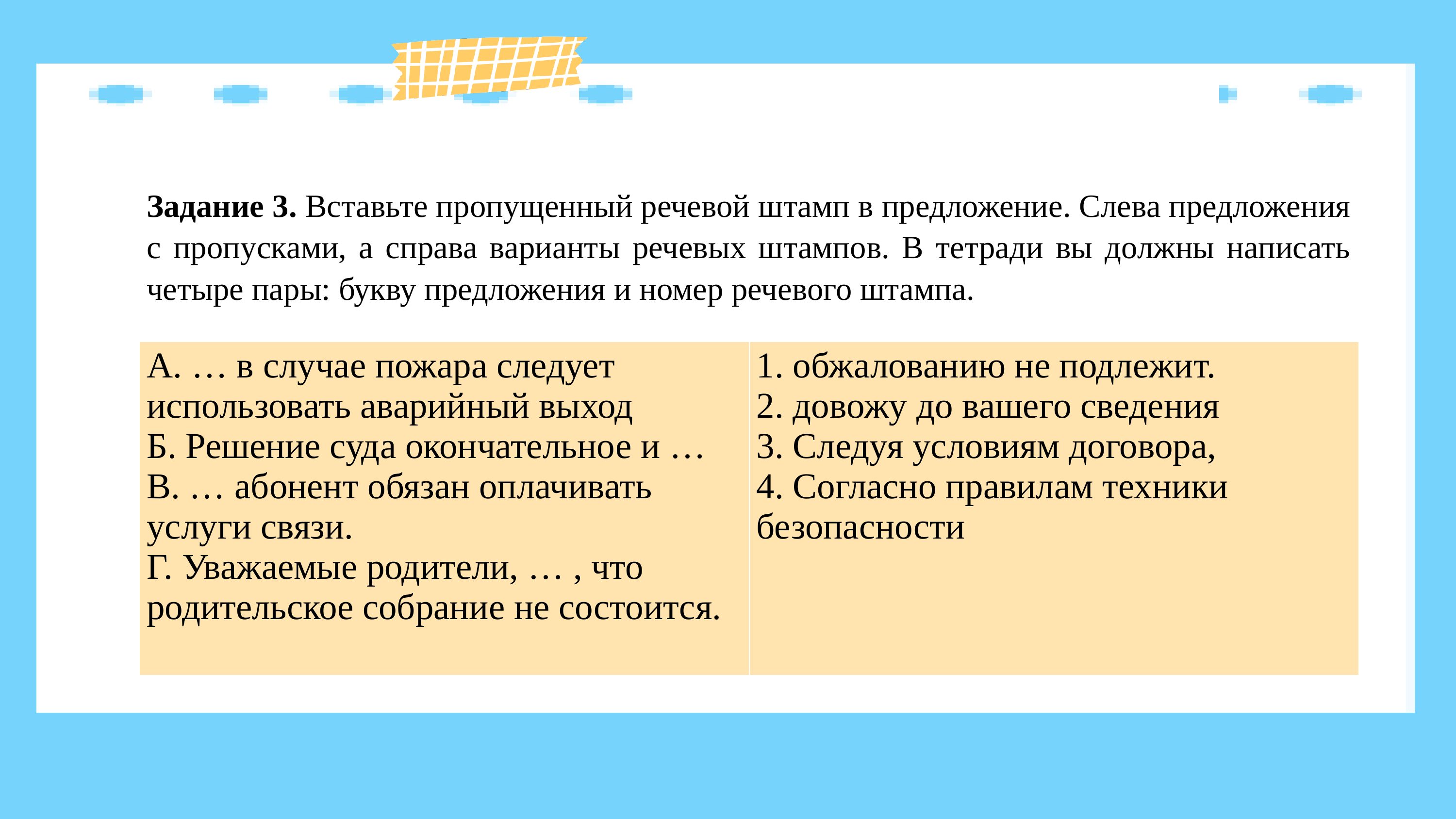

Задание 3. Вставьте пропущенный речевой штамп в предложение. Слева предложения с пропусками, а справа варианты речевых штампов. В тетради вы должны написать четыре пары: букву предложения и номер речевого штампа.
| А. … в случае пожара следует использовать аварийный выход Б. Решение суда окончательное и … В. … абонент обязан оплачивать услуги связи. Г. Уважаемые родители, … , что родительское собрание не состоится. | 1. обжалованию не подлежит. 2. довожу до вашего сведения 3. Следуя условиям договора, 4. Согласно правилам техники безопасности |
| --- | --- |